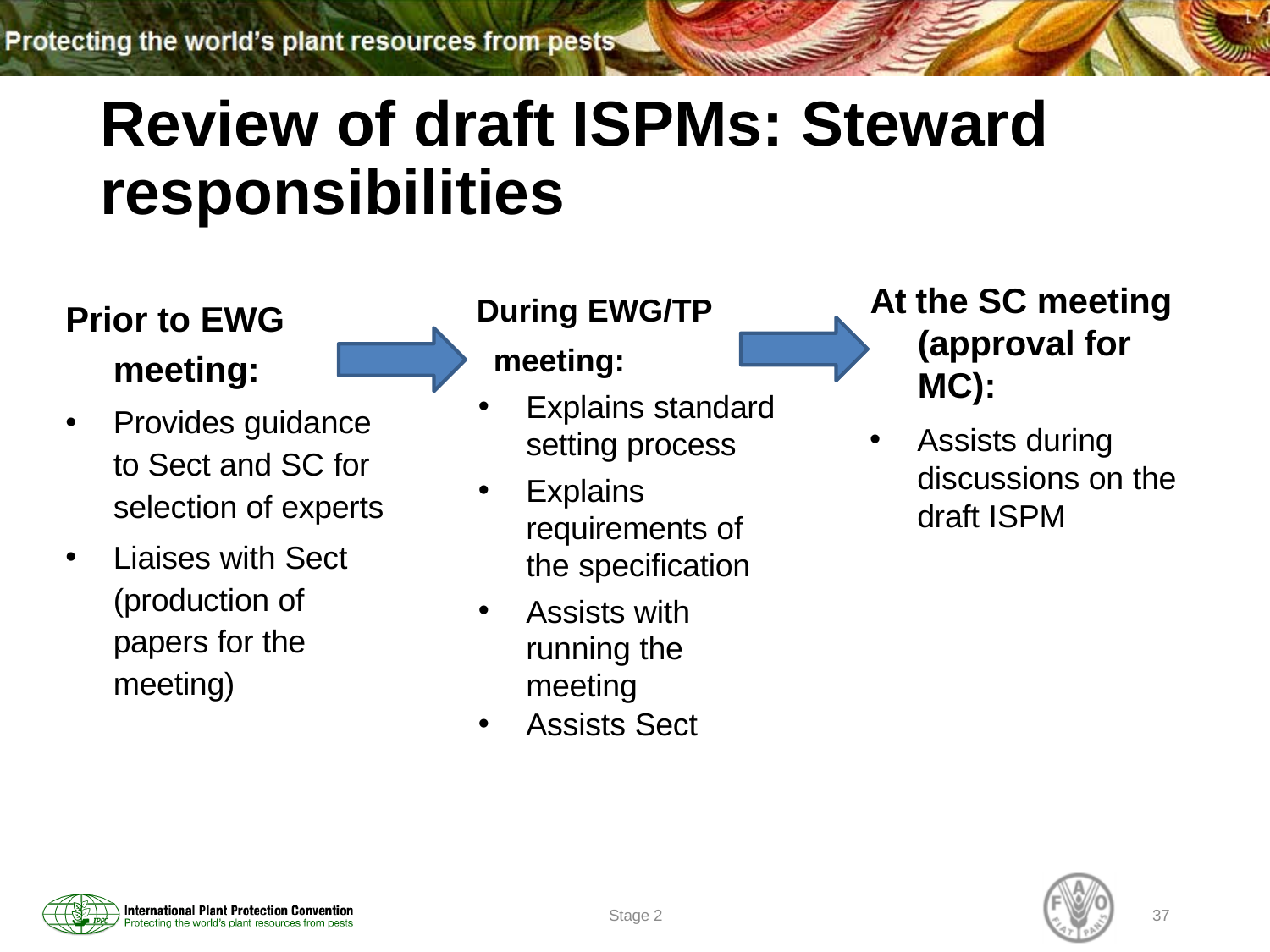

# Review of draft ISPMs: Steward responsibilities
At the SC meeting (approval for MC):
During EWG/TP
meeting:
Prior to EWG meeting:

Explains standard setting process
Explains requirements of the specification
Assists with running the meeting
Assists Sect
Provides guidance to Sect and SC for selection of experts
Liaises with Sect (production of papers for the meeting)
Assists during discussions on the draft ISPM
Stage 2
37